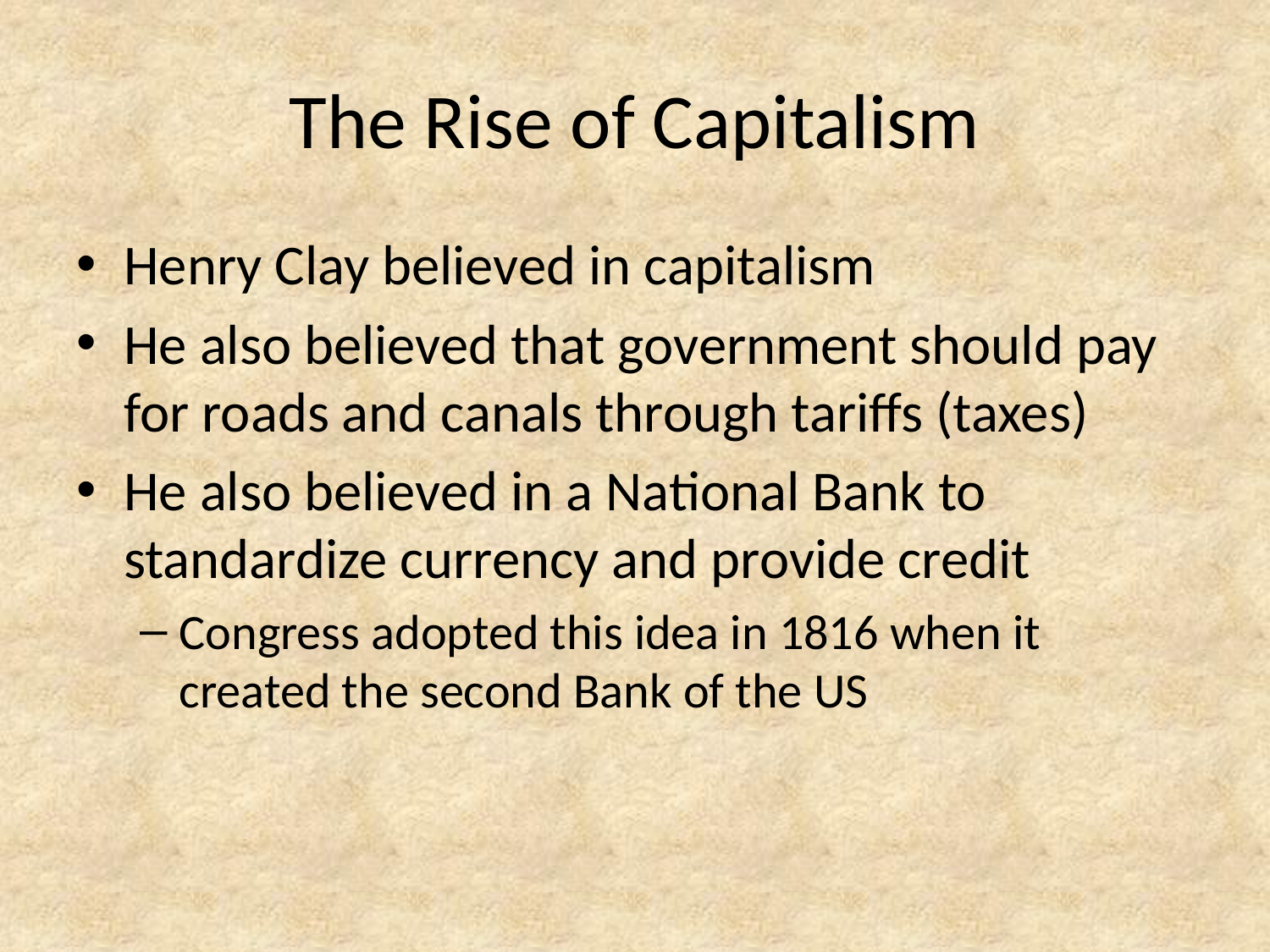

# The Rise of Capitalism
Henry Clay believed in capitalism
He also believed that government should pay for roads and canals through tariffs (taxes)
He also believed in a National Bank to standardize currency and provide credit
Congress adopted this idea in 1816 when it created the second Bank of the US